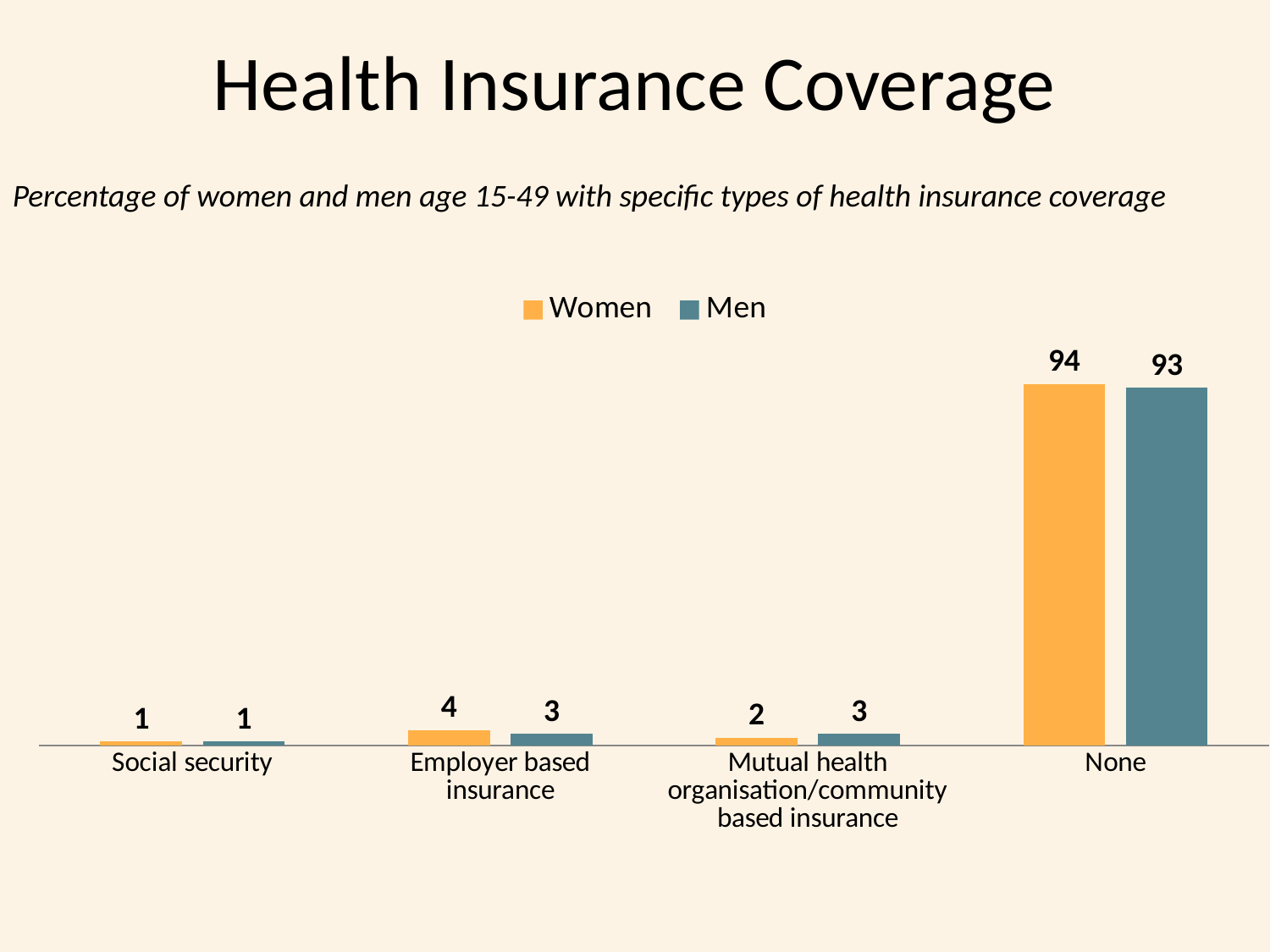

# Health Insurance Coverage
Percentage of women and men age 15-49 with specific types of health insurance coverage

### Chart

| Category | Women | Men |
|---|---|---|
| Social security | 1.0 | 1.0 |
| Employer based insurance | 4.0 | 3.0 |
| Mutual health organisation/community based insurance | 2.0 | 3.0 |
| None | 94.0 | 93.0 |